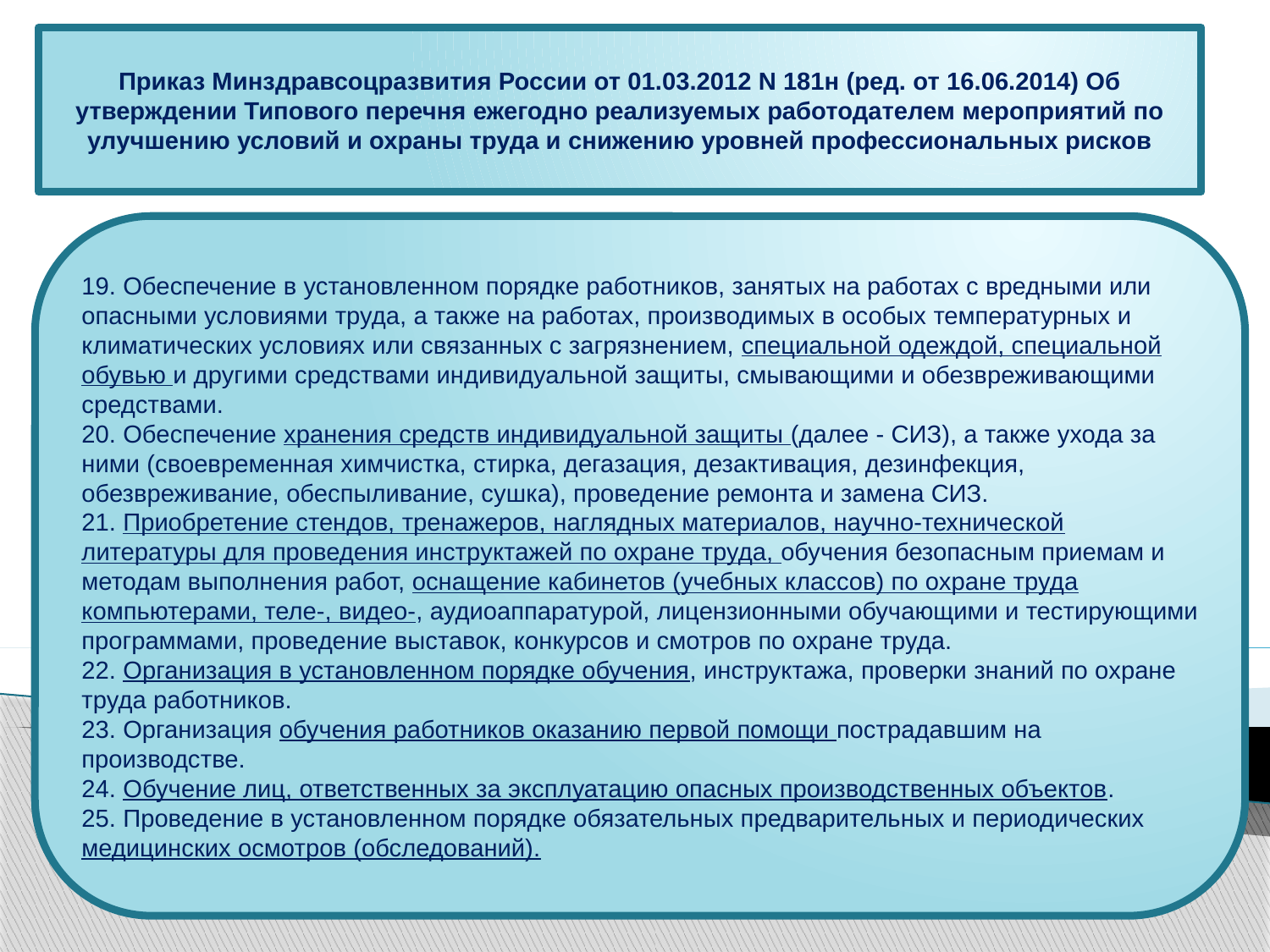

Приказ Минздравсоцразвития России от 01.03.2012 N 181н (ред. от 16.06.2014) Об утверждении Типового перечня ежегодно реализуемых работодателем мероприятий по улучшению условий и охраны труда и снижению уровней профессиональных рисков
19. Обеспечение в установленном порядке работников, занятых на работах с вредными или опасными условиями труда, а также на работах, производимых в особых температурных и климатических условиях или связанных с загрязнением, специальной одеждой, специальной обувью и другими средствами индивидуальной защиты, смывающими и обезвреживающими средствами.
20. Обеспечение хранения средств индивидуальной защиты (далее - СИЗ), а также ухода за ними (своевременная химчистка, стирка, дегазация, дезактивация, дезинфекция, обезвреживание, обеспыливание, сушка), проведение ремонта и замена СИЗ.
21. Приобретение стендов, тренажеров, наглядных материалов, научно-технической литературы для проведения инструктажей по охране труда, обучения безопасным приемам и методам выполнения работ, оснащение кабинетов (учебных классов) по охране труда компьютерами, теле-, видео-, аудиоаппаратурой, лицензионными обучающими и тестирующими программами, проведение выставок, конкурсов и смотров по охране труда.
22. Организация в установленном порядке обучения, инструктажа, проверки знаний по охране труда работников.
23. Организация обучения работников оказанию первой помощи пострадавшим на производстве.
24. Обучение лиц, ответственных за эксплуатацию опасных производственных объектов.
25. Проведение в установленном порядке обязательных предварительных и периодических медицинских осмотров (обследований).